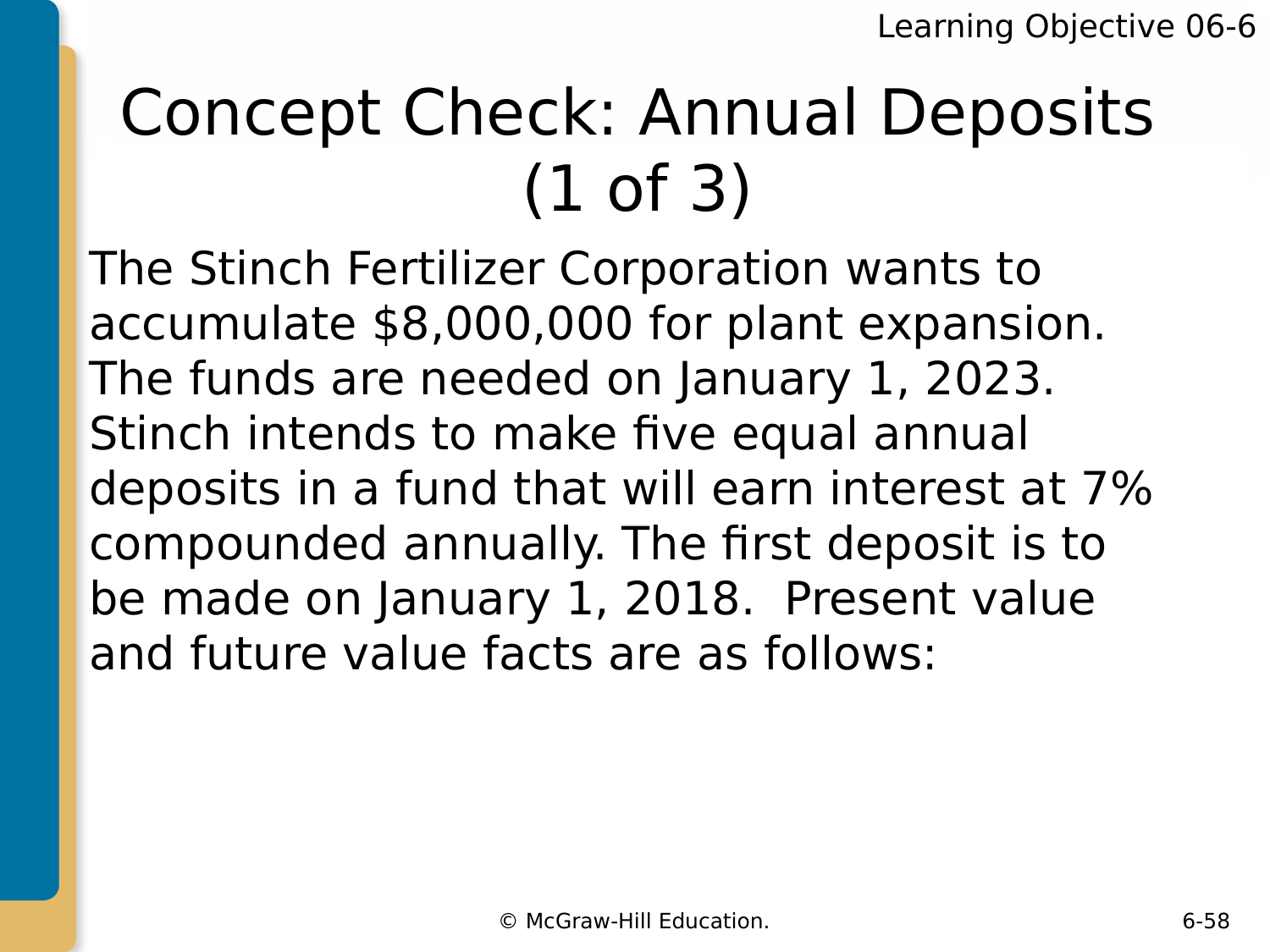

Learning Objective 06-6
# Concept Check: Annual Deposits (1 of 3)
The Stinch Fertilizer Corporation wants to accumulate $8,000,000 for plant expansion. The funds are needed on January 1, 2023. Stinch intends to make five equal annual deposits in a fund that will earn interest at 7% compounded annually. The first deposit is to be made on January 1, 2018.  Present value and future value facts are as follows: